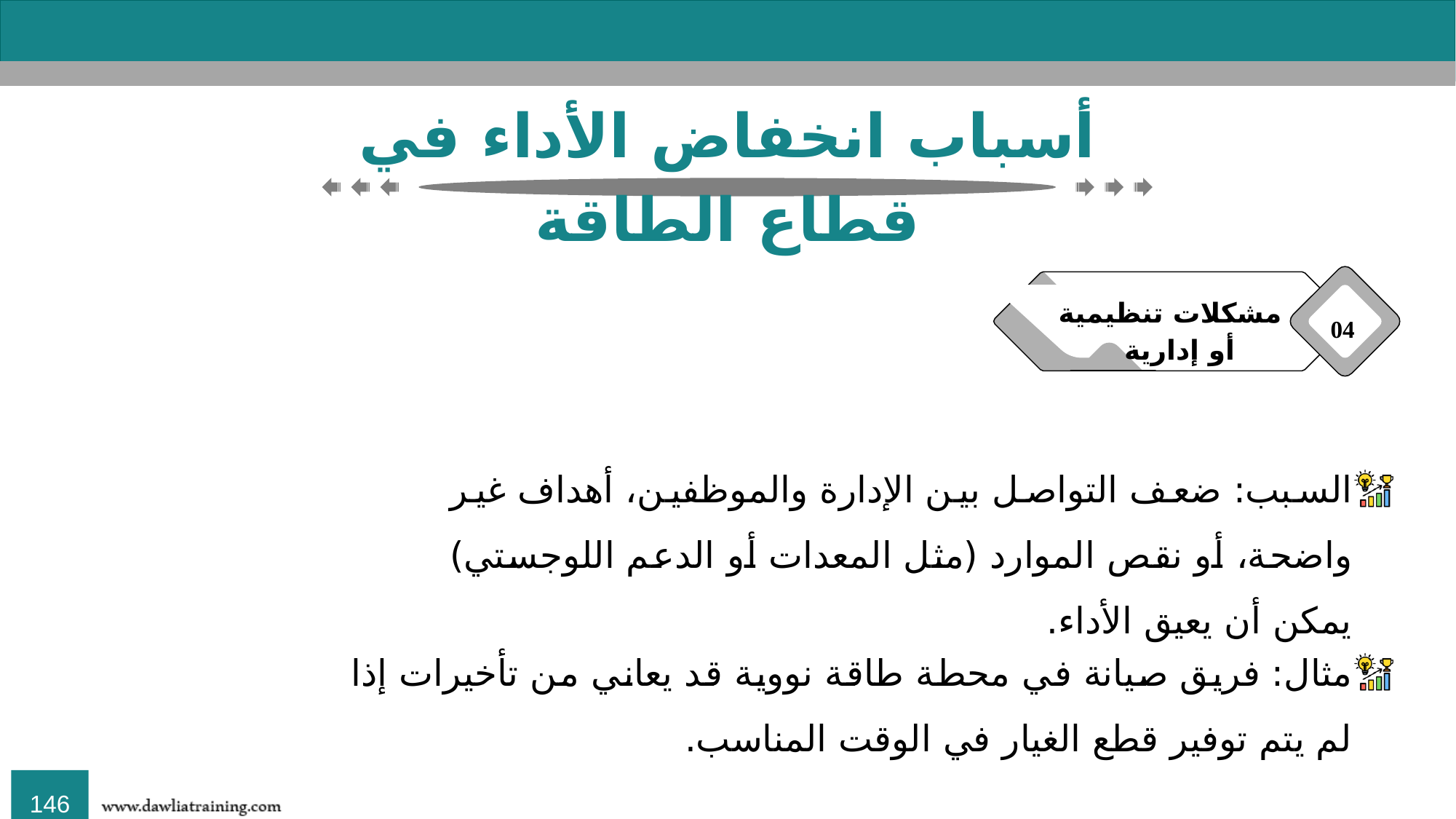

أسباب انخفاض الأداء في قطاع الطاقة

مشكلات تنظيمية أو إدارية
04
السبب: ضعف التواصل بين الإدارة والموظفين، أهداف غير واضحة، أو نقص الموارد (مثل المعدات أو الدعم اللوجستي) يمكن أن يعيق الأداء.
مثال: فريق صيانة في محطة طاقة نووية قد يعاني من تأخيرات إذا لم يتم توفير قطع الغيار في الوقت المناسب.